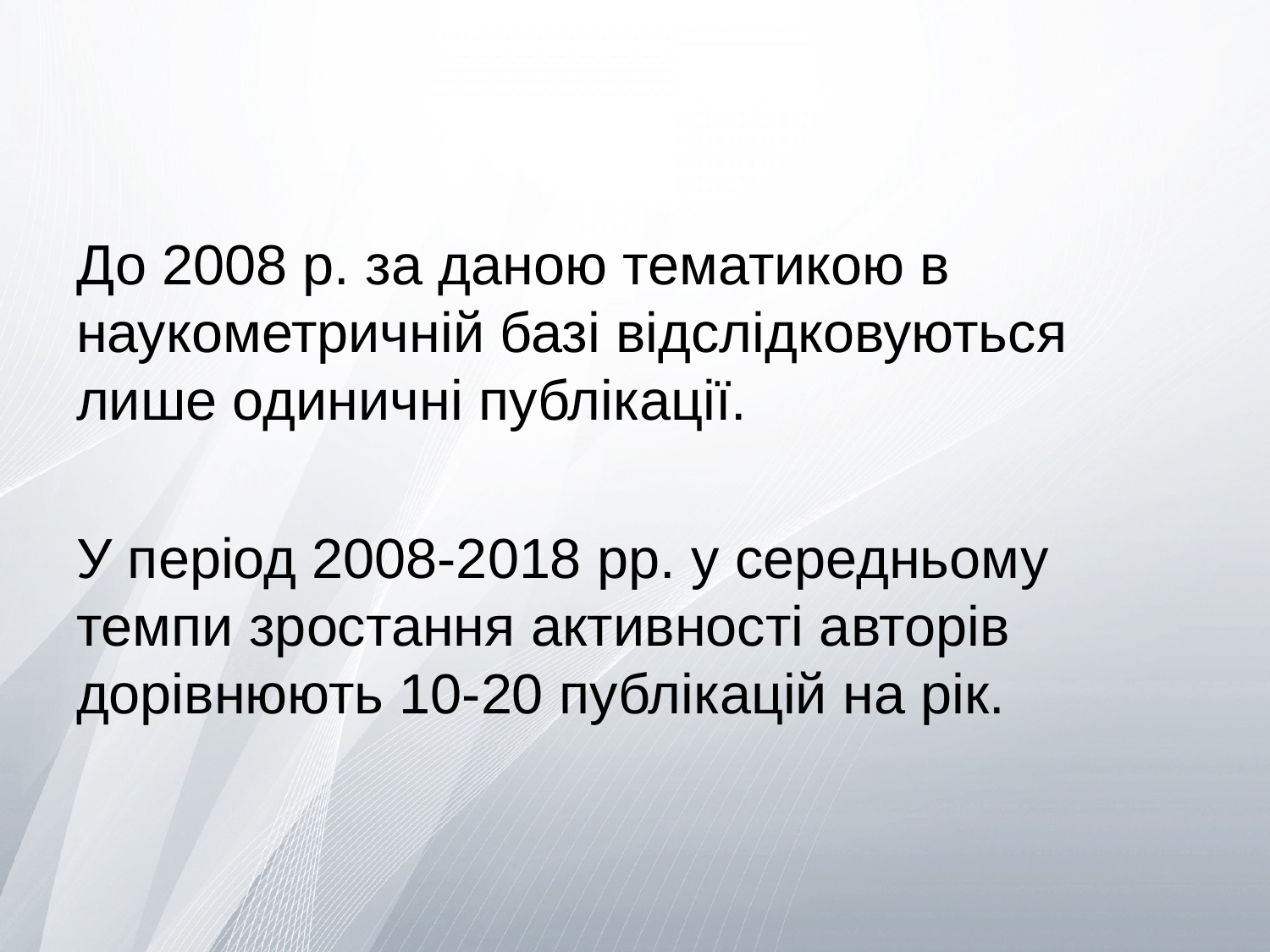

#
До 2008 р. за даною тематикою в наукометричній базі відслідковуються лише одиничні публікації.

У період 2008-2018 рр. у середньому темпи зростання активності авторів дорівнюють 10-20 публікацій на рік.